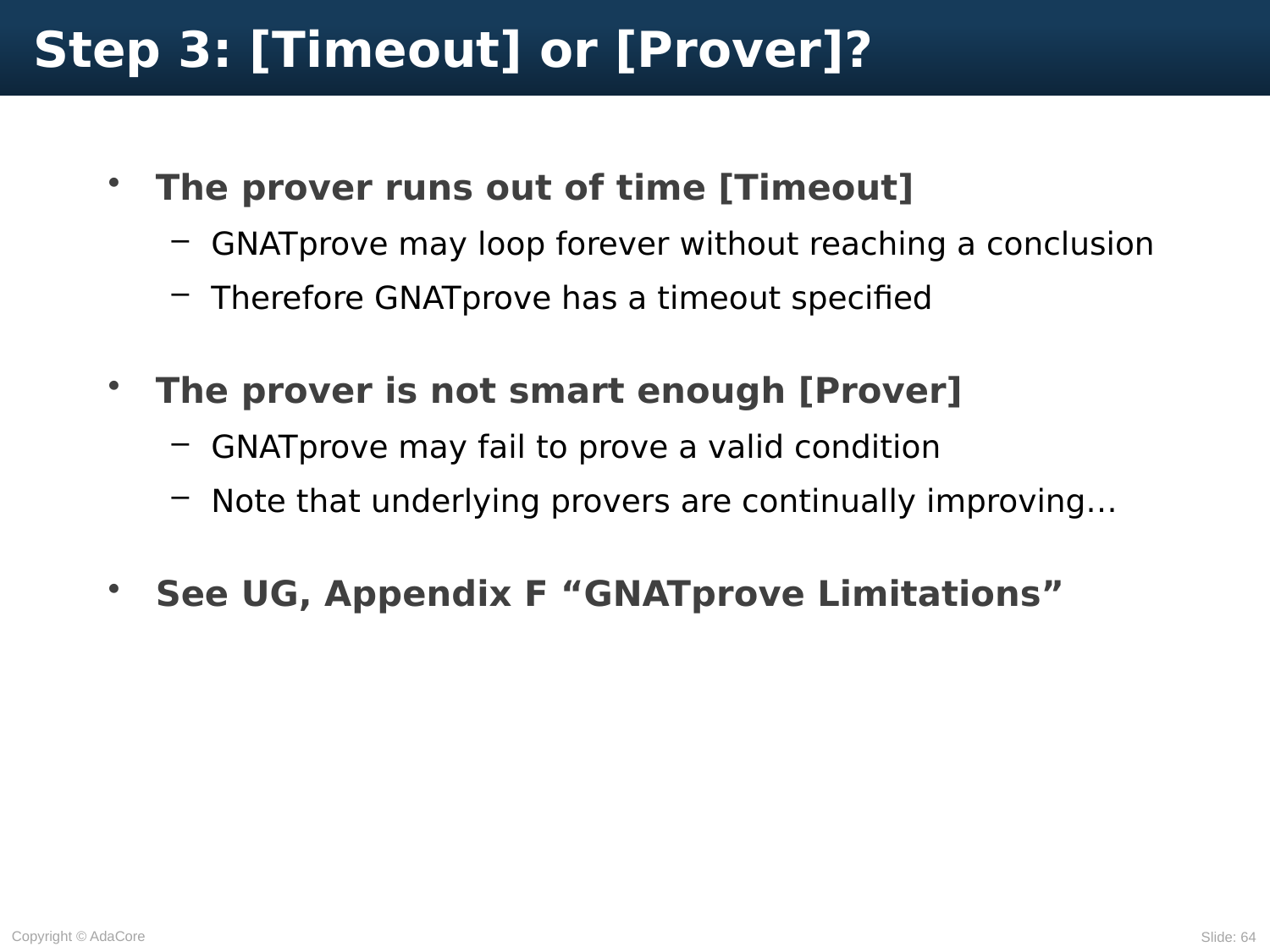

# Step 3: [Timeout] or [Prover]?
The prover runs out of time [Timeout]
GNATprove may loop forever without reaching a conclusion
Therefore GNATprove has a timeout specified
The prover is not smart enough [Prover]
GNATprove may fail to prove a valid condition
Note that underlying provers are continually improving…
See UG, Appendix F “GNATprove Limitations”